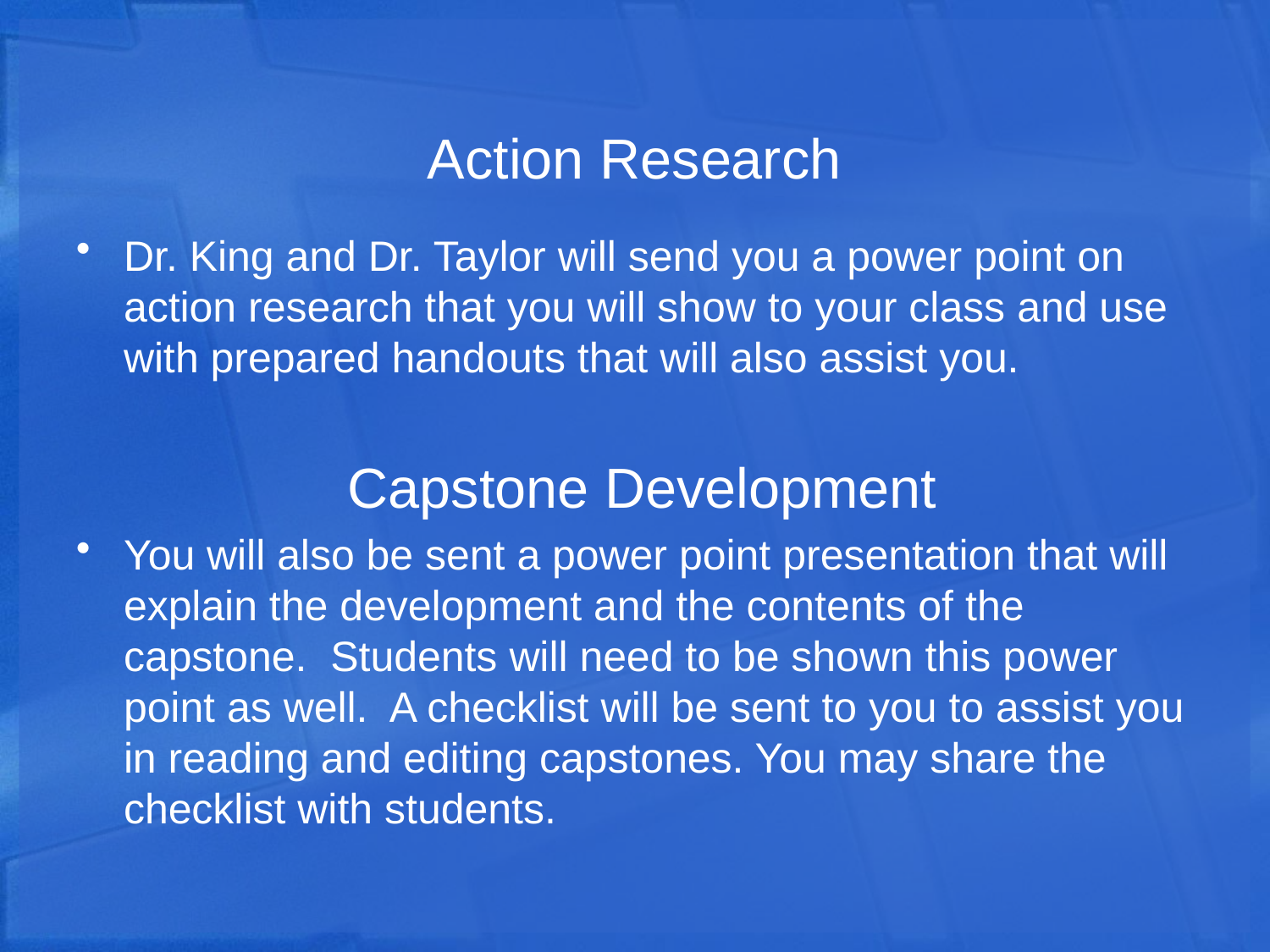

# Action Research
Dr. King and Dr. Taylor will send you a power point on action research that you will show to your class and use with prepared handouts that will also assist you.

 Capstone Development
You will also be sent a power point presentation that will explain the development and the contents of the capstone.  Students will need to be shown this power point as well.  A checklist will be sent to you to assist you in reading and editing capstones. You may share the checklist with students.